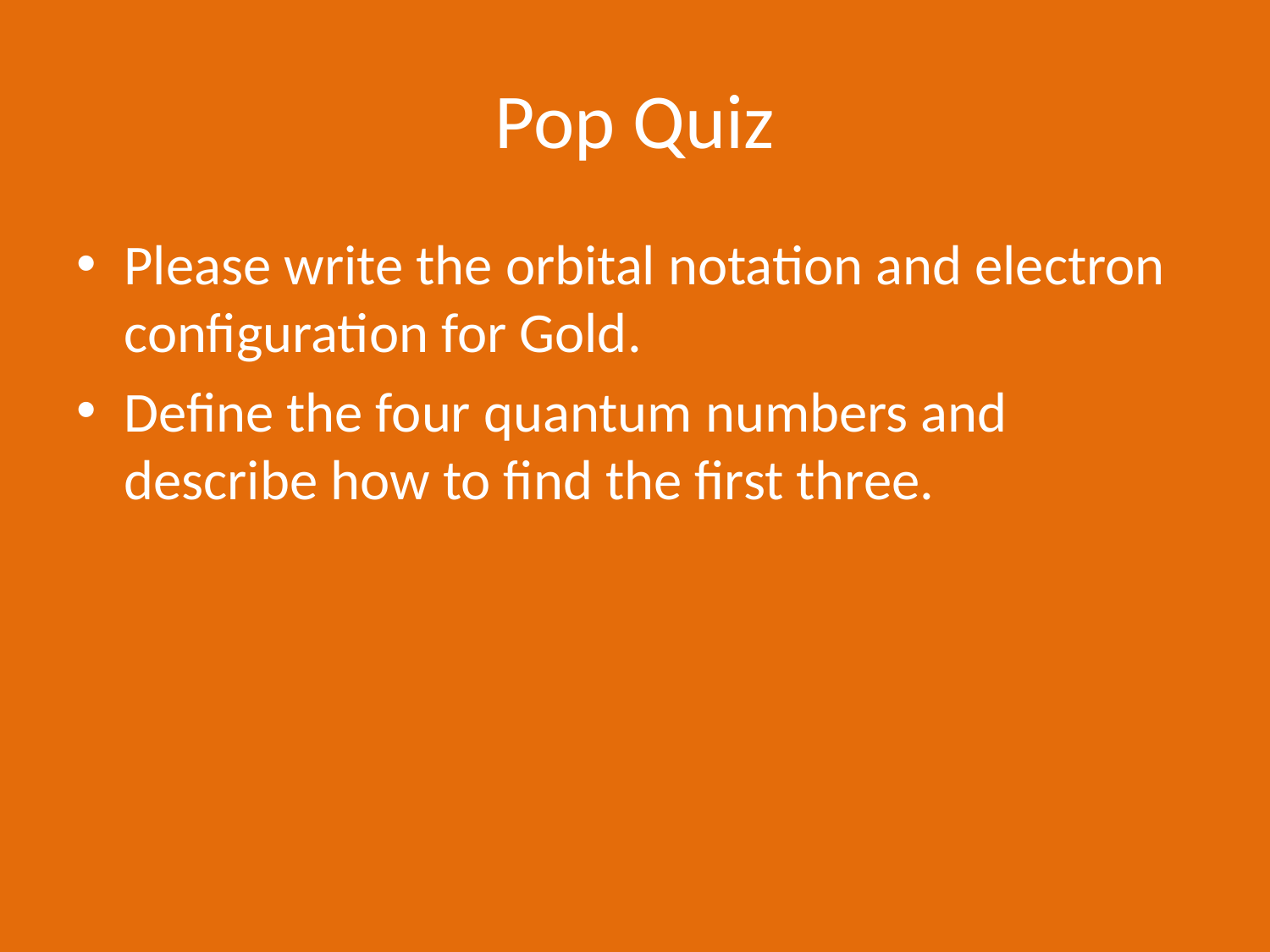

# Pop Quiz
Please write the orbital notation and electron configuration for Gold.
Define the four quantum numbers and describe how to find the first three.